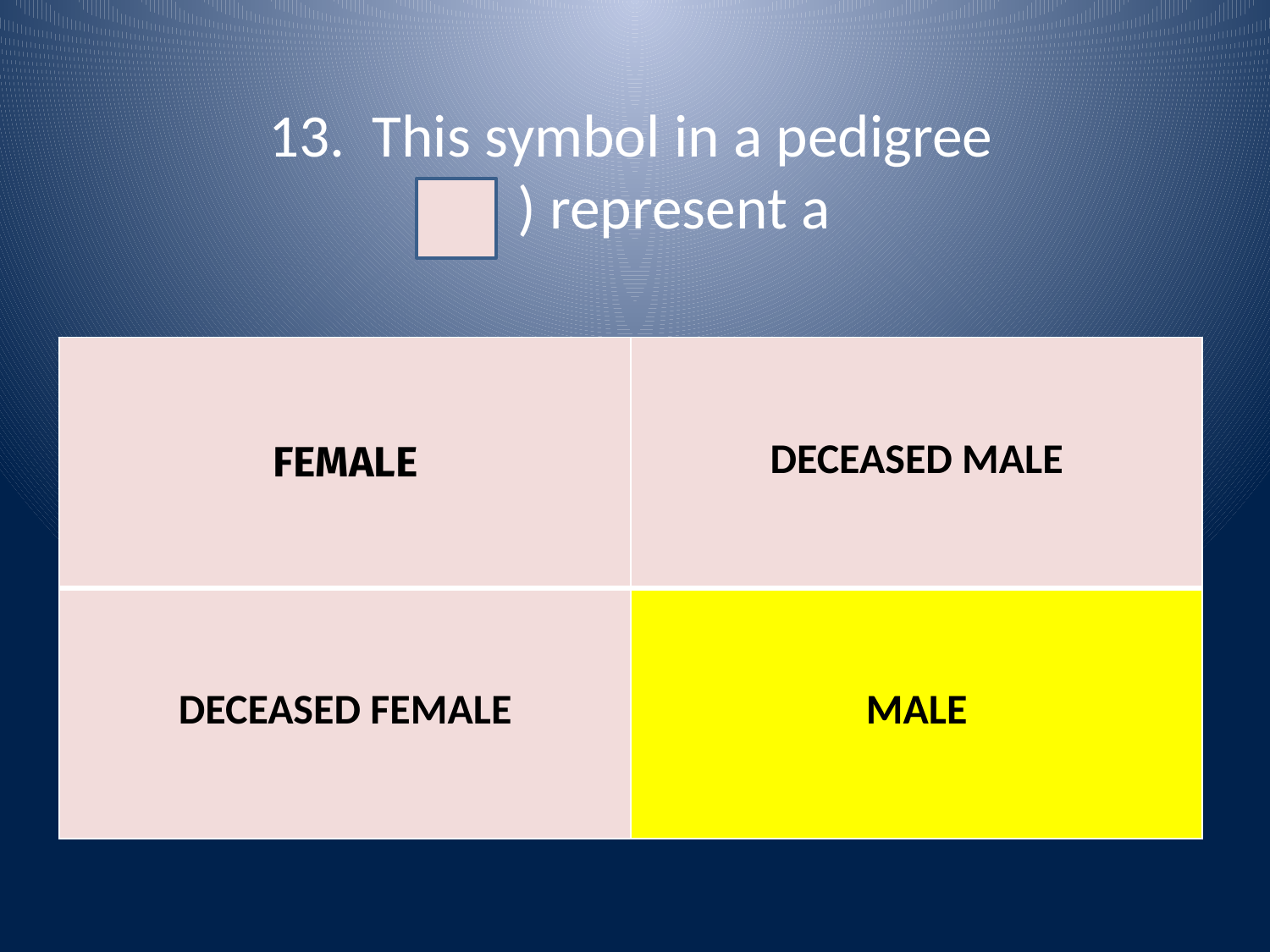

# 13.  This symbol in a pedigree (      ) represent a

| FEMALE | DECEASED MALE |
| --- | --- |
| DECEASED FEMALE | MALE |